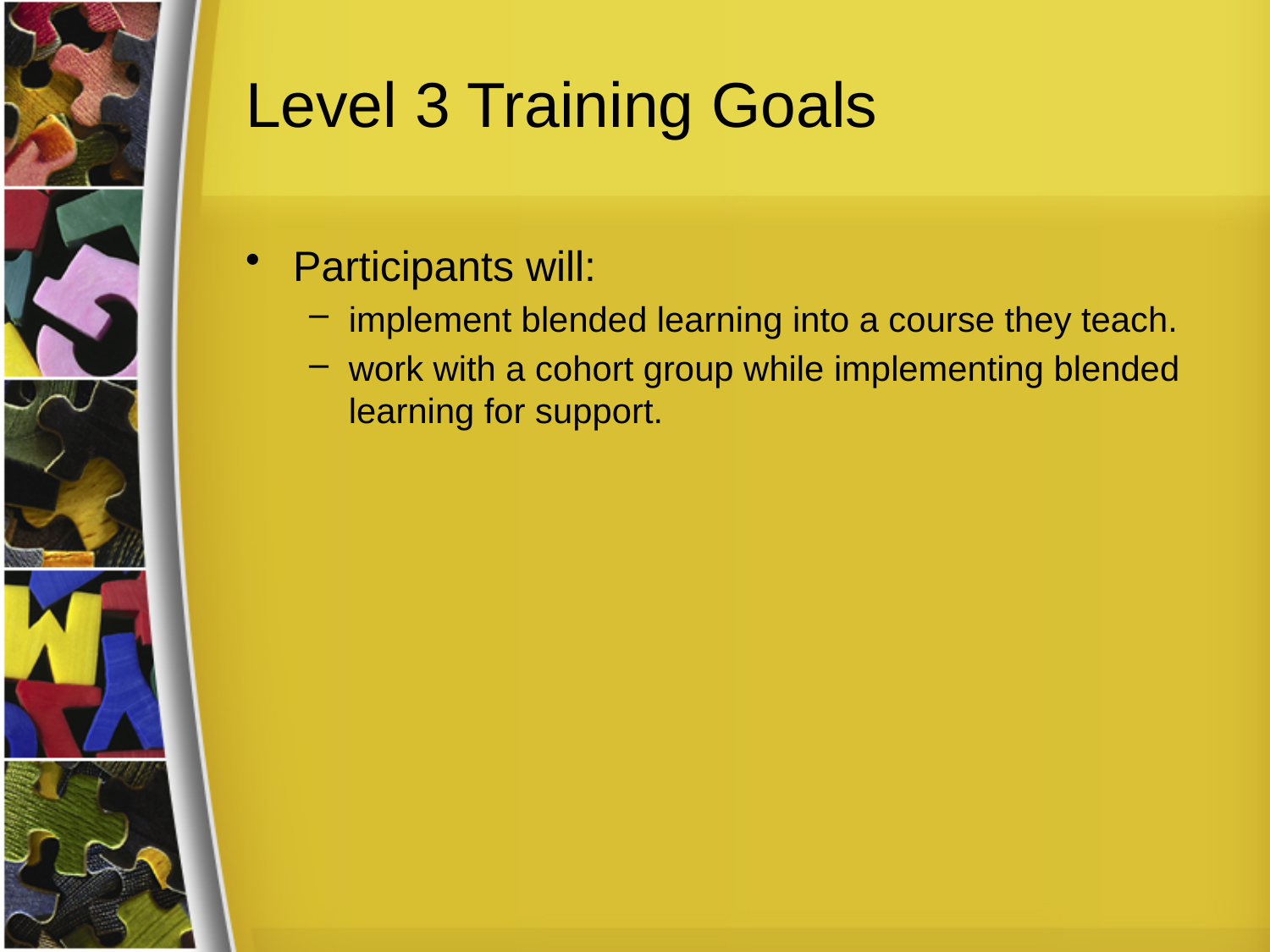

# Level 3 Training Goals
Participants will:
implement blended learning into a course they teach.
work with a cohort group while implementing blended learning for support.